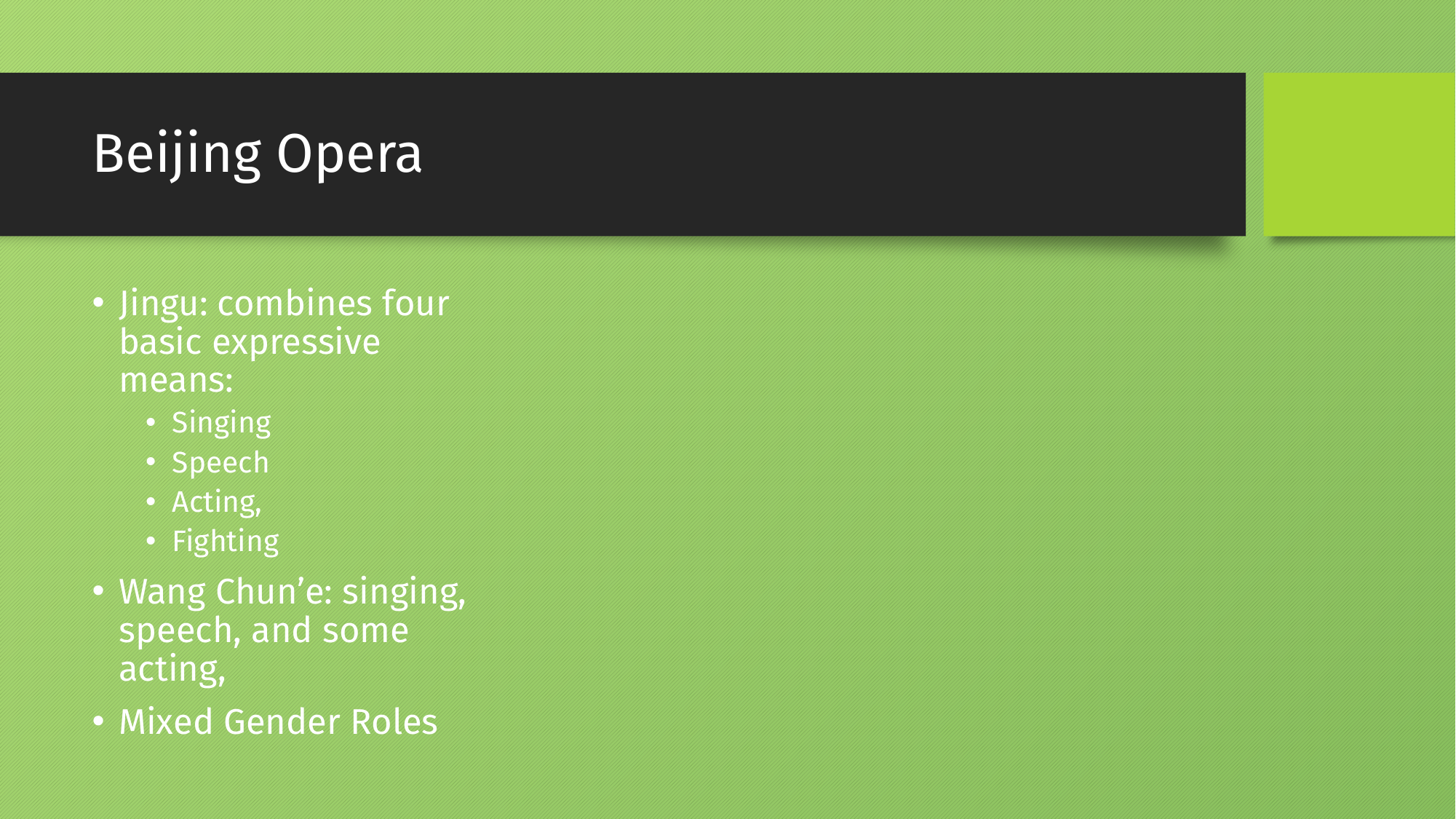

# Beijing Opera
Jingu: combines four basic expressive means:
Singing
Speech
Acting,
Fighting
Wang Chun’e: singing, speech, and some acting,
Mixed Gender Roles